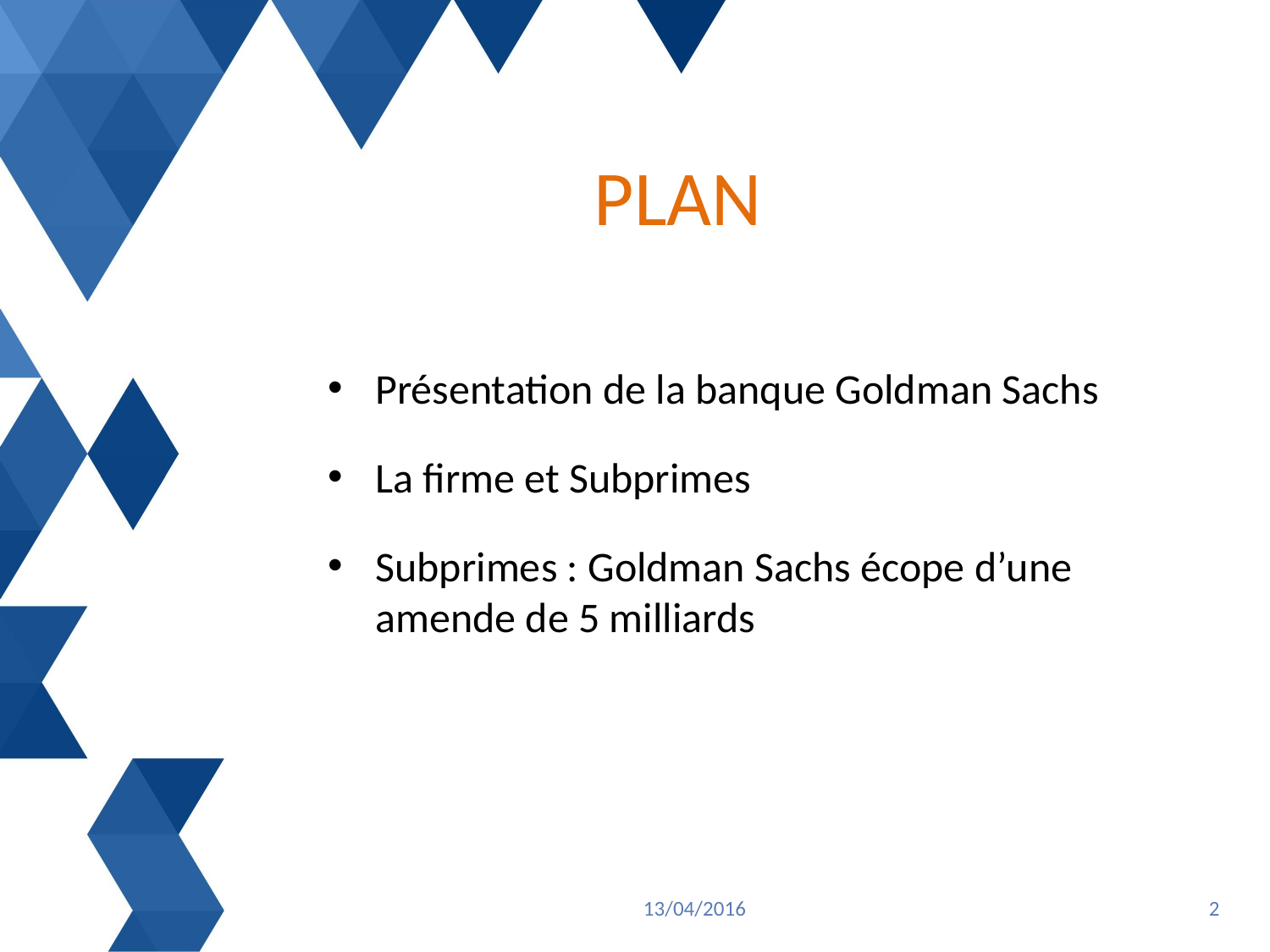

# plan

Présentation de la banque Goldman Sachs

La firme et Subprimes

Subprimes : Goldman Sachs écope d’une amende de 5 milliards

13/04/2016
2